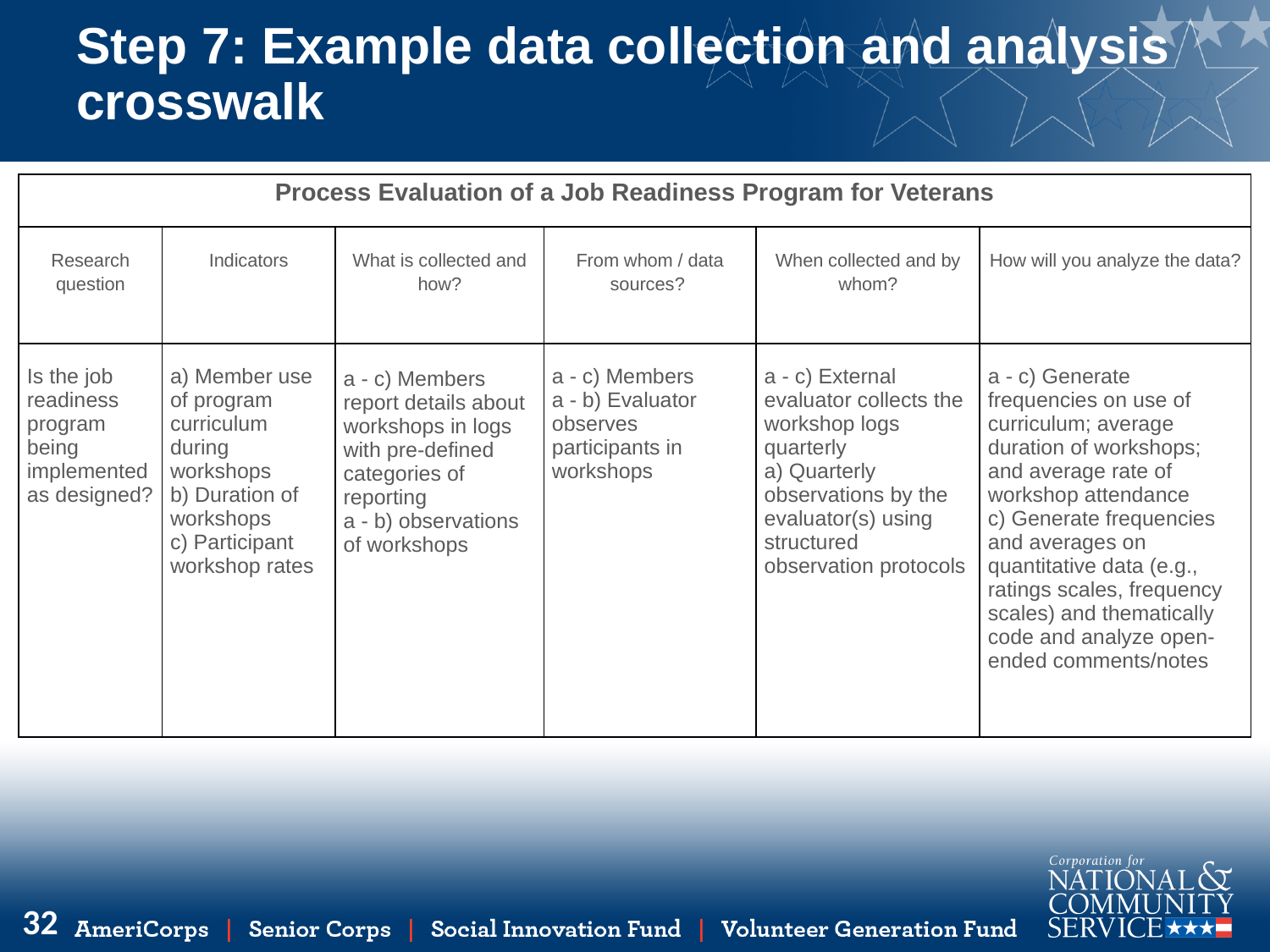

# Step 7: Example data collection and analysis crosswalk
| Process Evaluation of a Job Readiness Program for Veterans |  |  |  |  |  |
| --- | --- | --- | --- | --- | --- |
| Research question | Indicators | What is collected and how? | From whom / data sources? | When collected and by whom? | How will you analyze the data? |
| Is the job readiness program being implemented as designed? | a) Member use of program curriculum during workshops b) Duration of workshops c) Participant workshop rates | a - c) Members report details about workshops in logs with pre-defined categories of reporting a - b) observations of workshops | a - c) Members a - b) Evaluator observes participants in workshops | a - c) External evaluator collects the workshop logs quarterly a) Quarterly observations by the evaluator(s) using structured observation protocols | a - c) Generate frequencies on use of curriculum; average duration of workshops; and average rate of workshop attendance c) Generate frequencies and averages on quantitative data (e.g., ratings scales, frequency scales) and thematically code and analyze open-ended comments/notes |

32